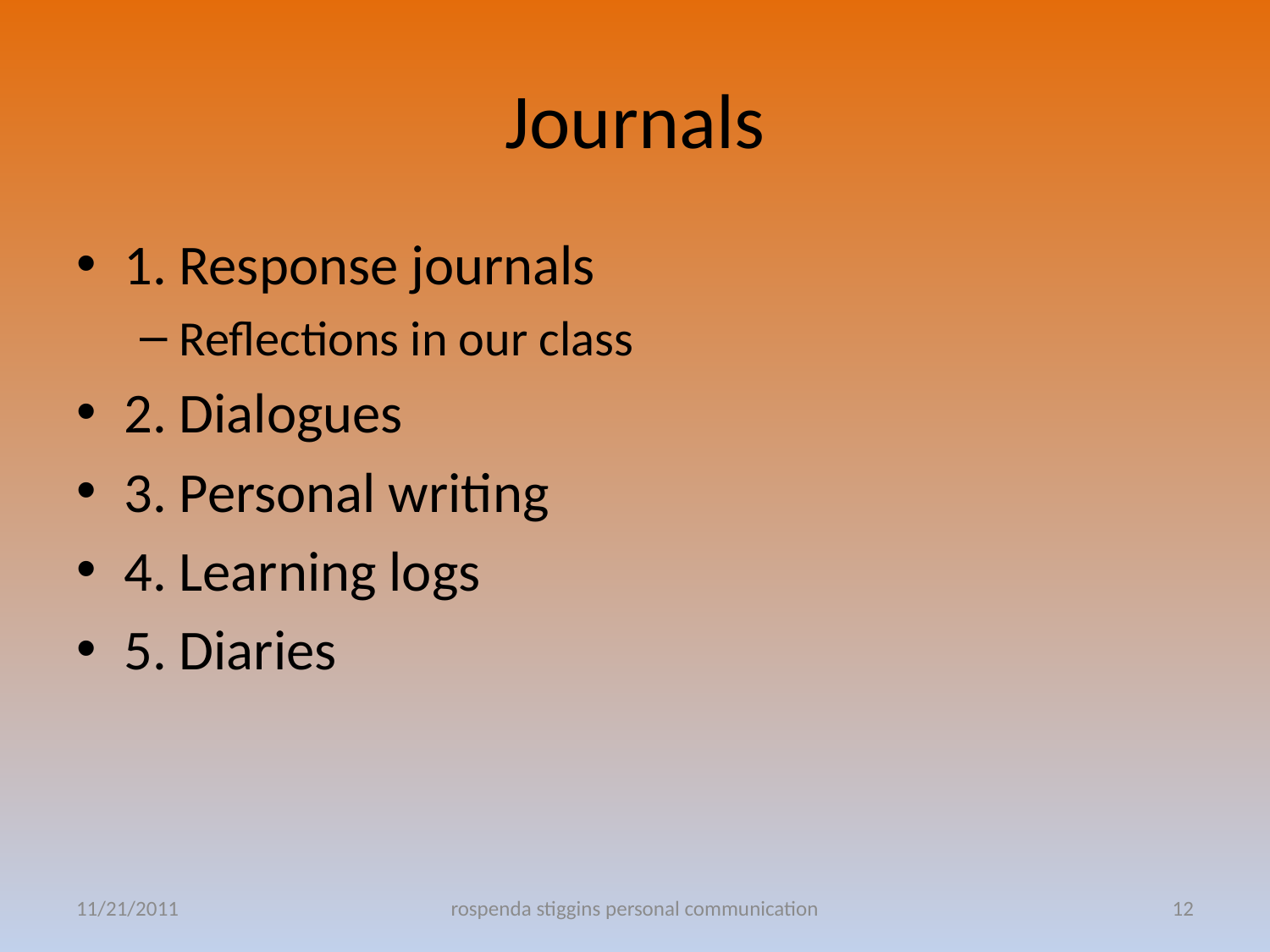

# Journals
1. Response journals
Reflections in our class
2. Dialogues
3. Personal writing
4. Learning logs
5. Diaries

11/21/2011
rospenda stiggins personal communication
12